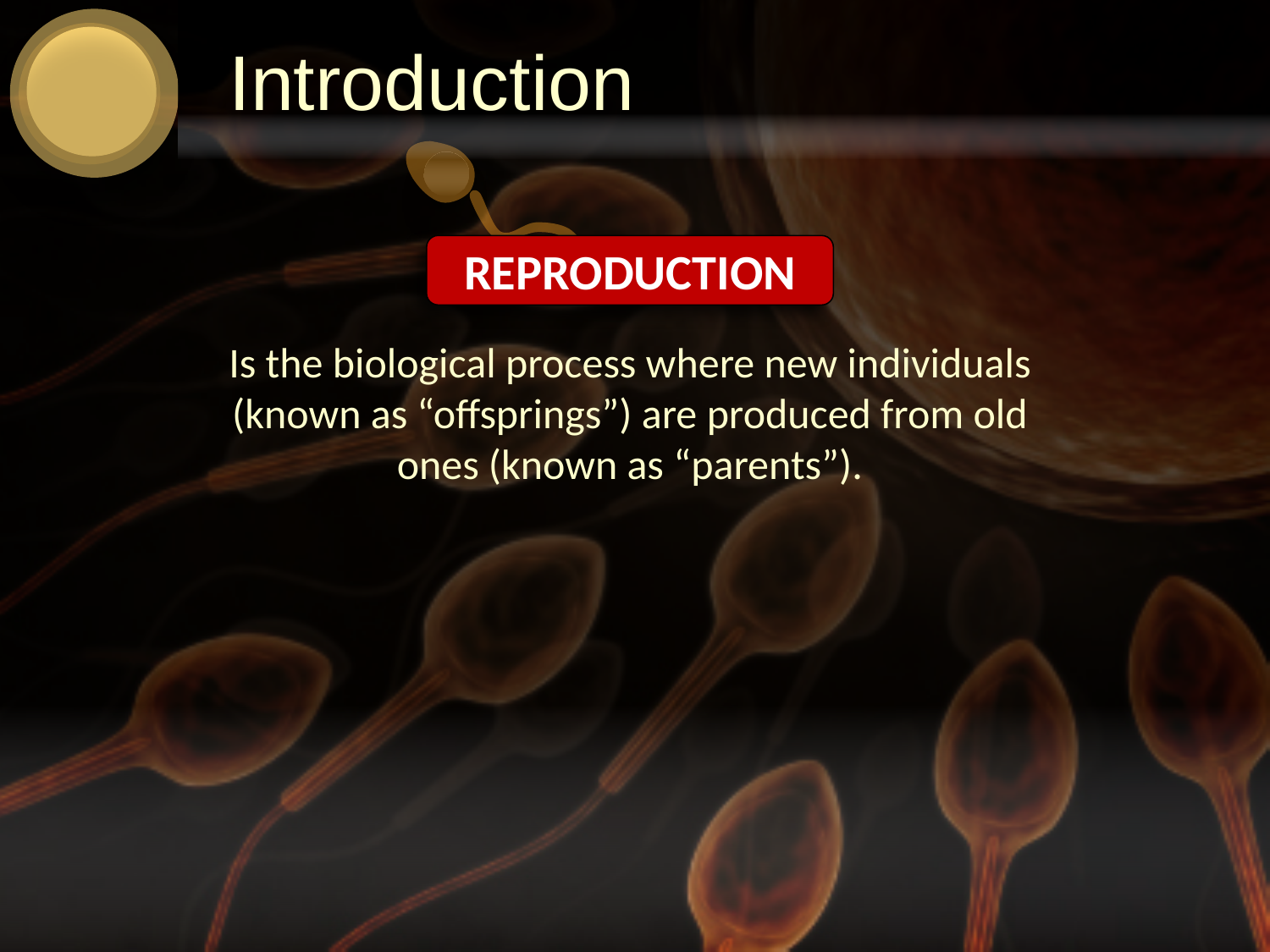

# Introduction
REPRODUCTION
Is the biological process where new individuals (known as “offsprings”) are produced from old ones (known as “parents”).